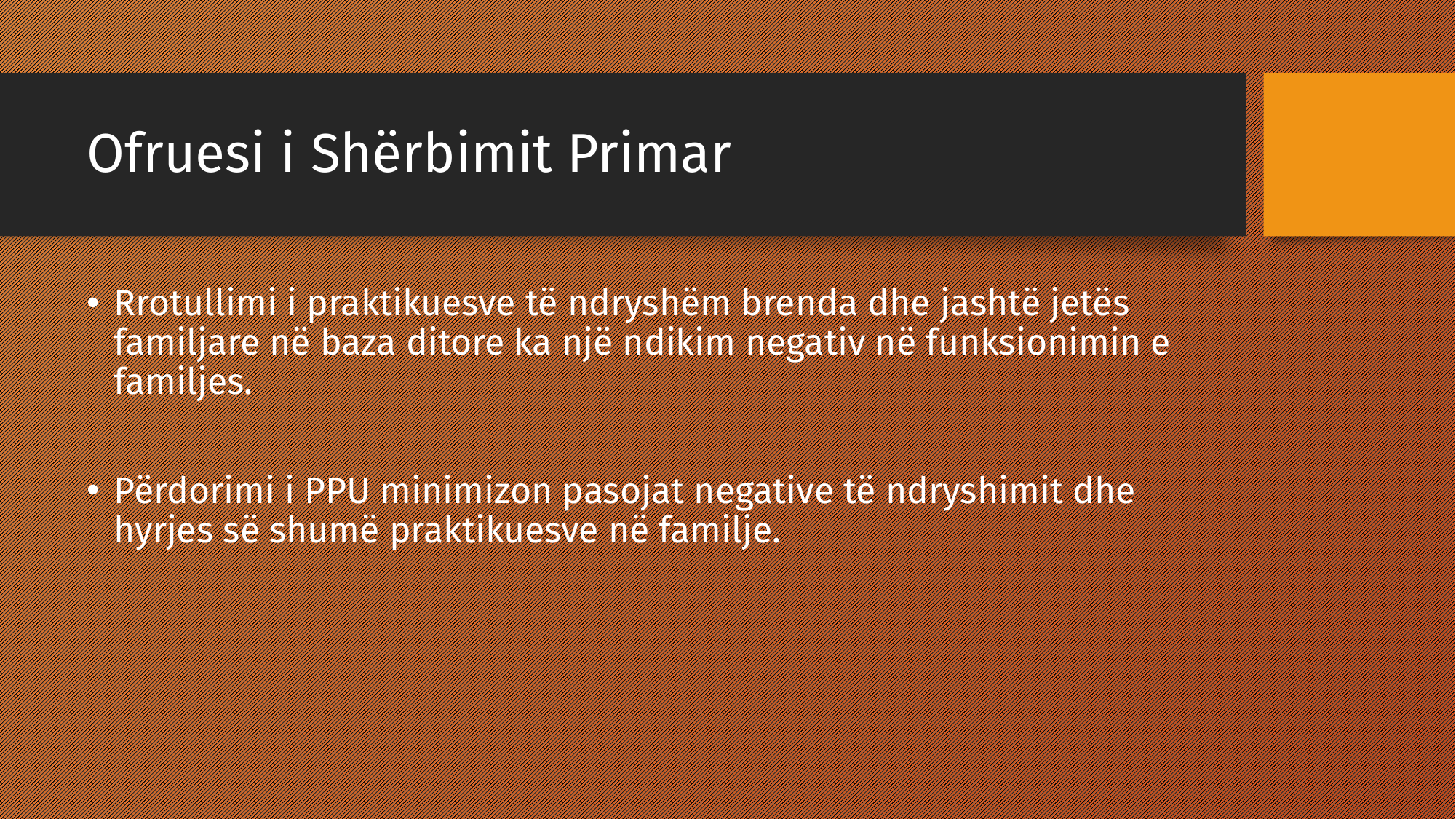

# Ofruesi i Shërbimit Primar
Rrotullimi i praktikuesve të ndryshëm brenda dhe jashtë jetës familjare në baza ditore ka një ndikim negativ në funksionimin e familjes.

Përdorimi i PPU minimizon pasojat negative të ndryshimit dhe hyrjes së shumë praktikuesve në familje.